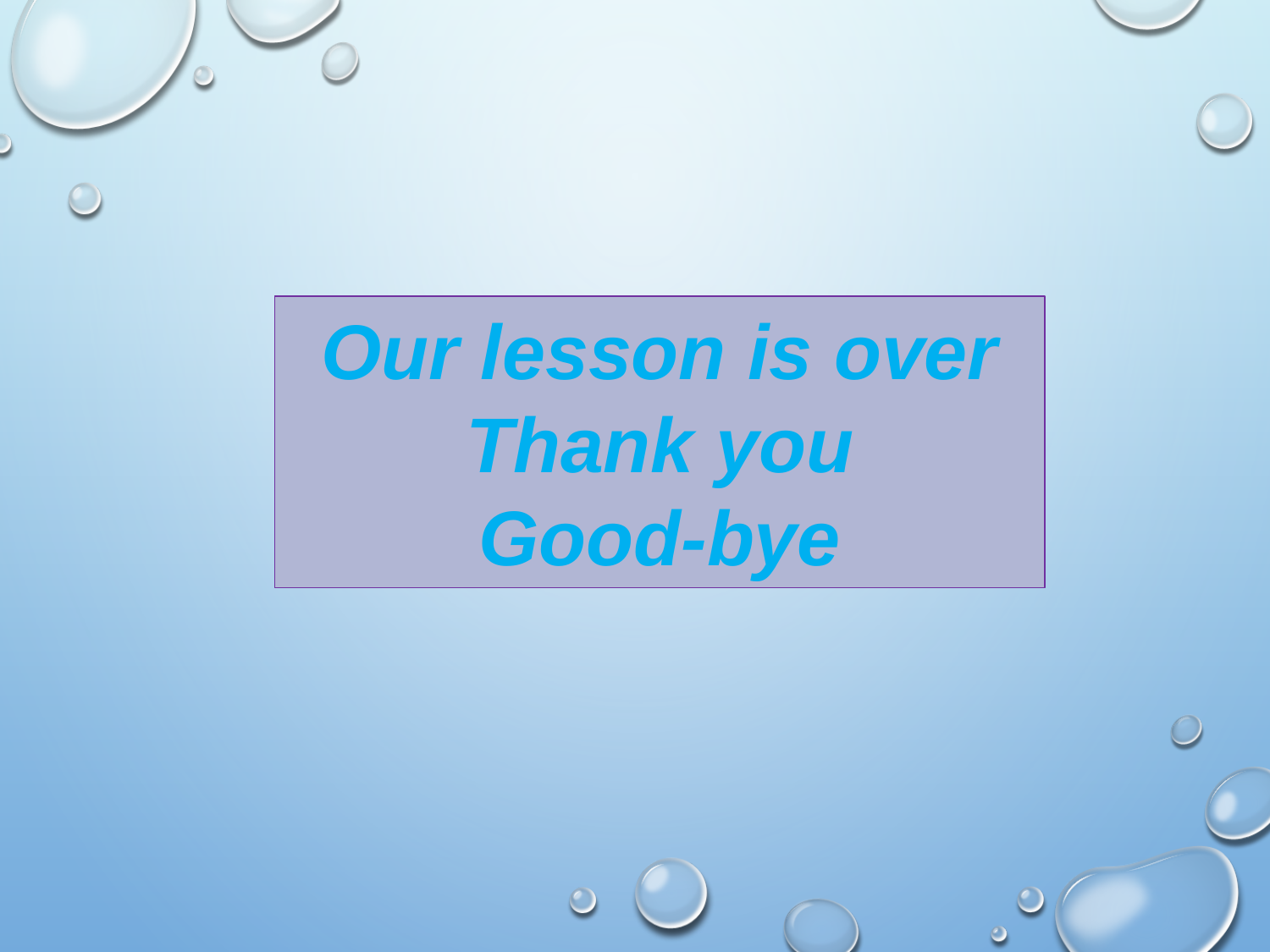

Our lesson is over
Thank you
Good-bye